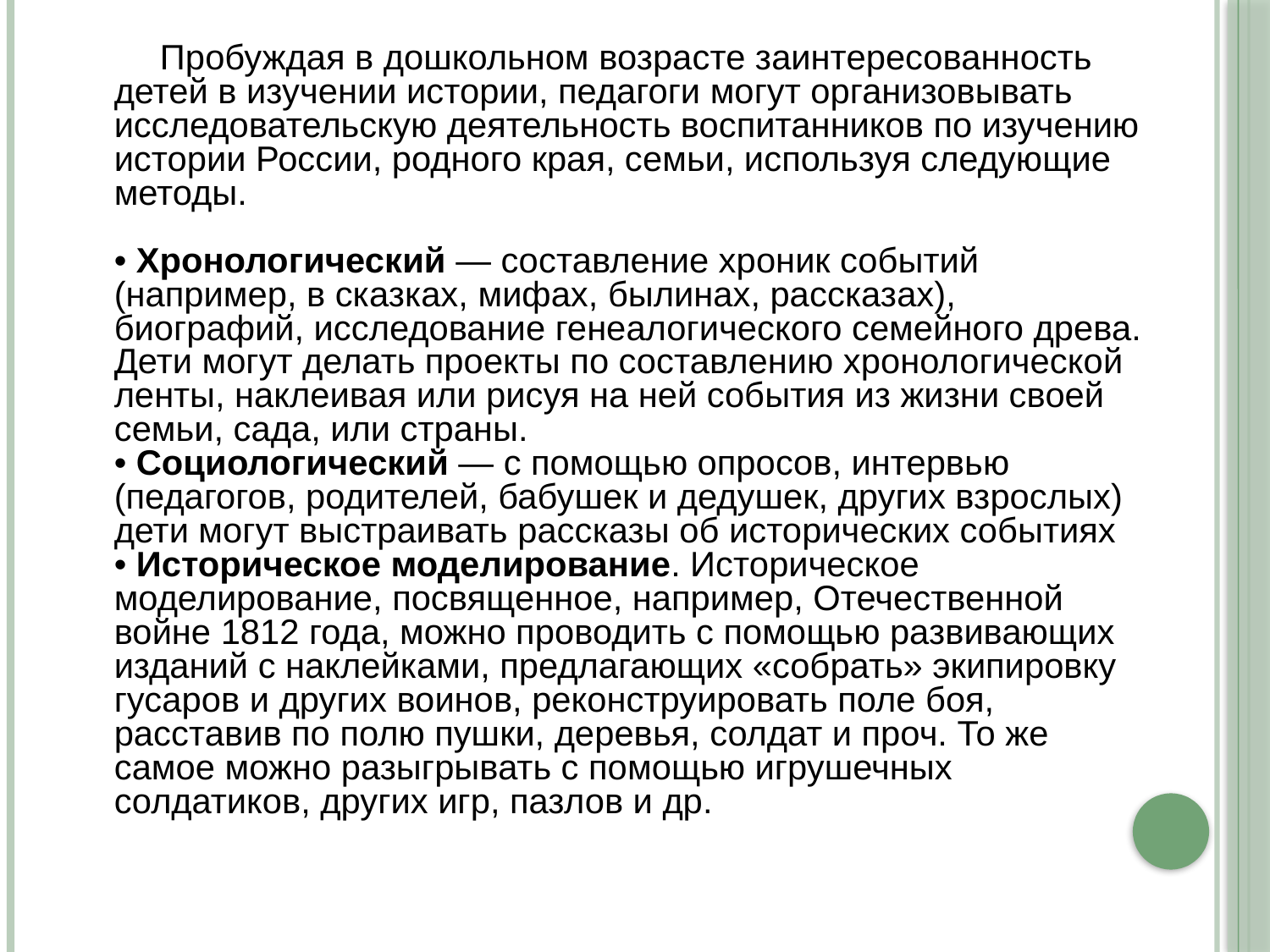

Пробуждая в дошкольном возрасте заинтересованность детей в изучении истории, педагоги могут организовывать исследовательскую деятельность воспитанников по изучению истории России, родного края, семьи, используя следующие методы.
• Хронологический — составление хроник событий (например, в сказках, мифах, былинах, рассказах), биографий, исследование генеалогического семейного древа. Дети могут делать проекты по составлению хронологической ленты, наклеивая или рисуя на ней события из жизни своей семьи, сада, или страны.
• Социологический — с помощью опросов, интервью (педагогов, родителей, бабушек и дедушек, других взрослых) дети могут выстраивать рассказы об исторических событиях
• Историческое моделирование. Историческое моделирование, посвященное, например, Отечественной войне 1812 года, можно проводить с помощью развивающих изданий с наклейками, предлагающих «собрать» экипировку гусаров и других воинов, реконструировать поле боя, расставив по полю пушки, деревья, солдат и проч. То же самое можно разыгрывать с помощью игрушечных солдатиков, других игр, пазлов и др.